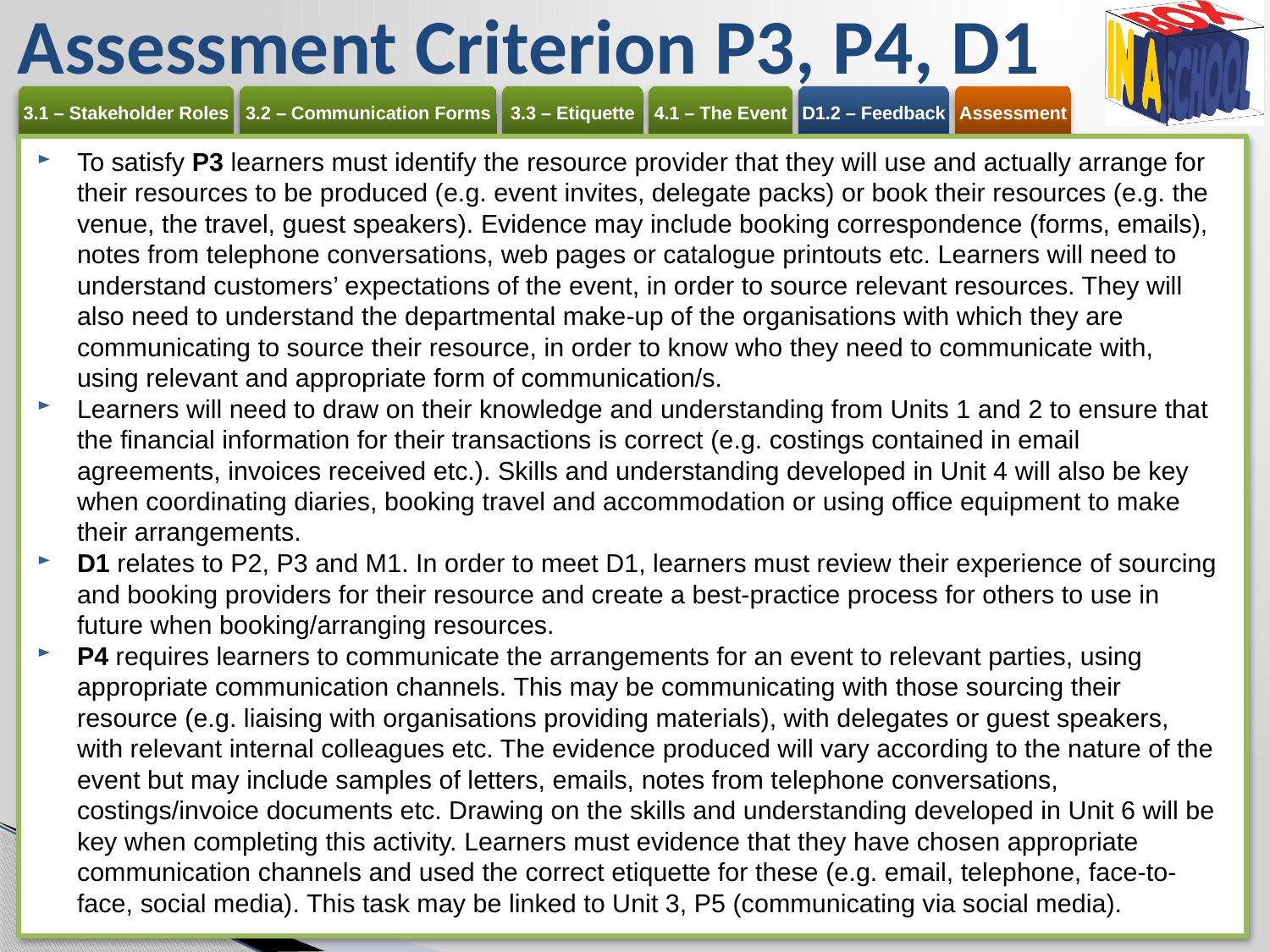

Assessment Criterion P3, P4, D1
To satisfy P3 learners must identify the resource provider that they will use and actually arrange for their resources to be produced (e.g. event invites, delegate packs) or book their resources (e.g. the venue, the travel, guest speakers). Evidence may include booking correspondence (forms, emails), notes from telephone conversations, web pages or catalogue printouts etc. Learners will need to understand customers’ expectations of the event, in order to source relevant resources. They will also need to understand the departmental make-up of the organisations with which they are communicating to source their resource, in order to know who they need to communicate with, using relevant and appropriate form of communication/s.
Learners will need to draw on their knowledge and understanding from Units 1 and 2 to ensure that the financial information for their transactions is correct (e.g. costings contained in email agreements, invoices received etc.). Skills and understanding developed in Unit 4 will also be key when coordinating diaries, booking travel and accommodation or using office equipment to make their arrangements.
D1 relates to P2, P3 and M1. In order to meet D1, learners must review their experience of sourcing and booking providers for their resource and create a best-practice process for others to use in future when booking/arranging resources.
P4 requires learners to communicate the arrangements for an event to relevant parties, using appropriate communication channels. This may be communicating with those sourcing their resource (e.g. liaising with organisations providing materials), with delegates or guest speakers, with relevant internal colleagues etc. The evidence produced will vary according to the nature of the event but may include samples of letters, emails, notes from telephone conversations, costings/invoice documents etc. Drawing on the skills and understanding developed in Unit 6 will be key when completing this activity. Learners must evidence that they have chosen appropriate communication channels and used the correct etiquette for these (e.g. email, telephone, face-to-face, social media). This task may be linked to Unit 3, P5 (communicating via social media).